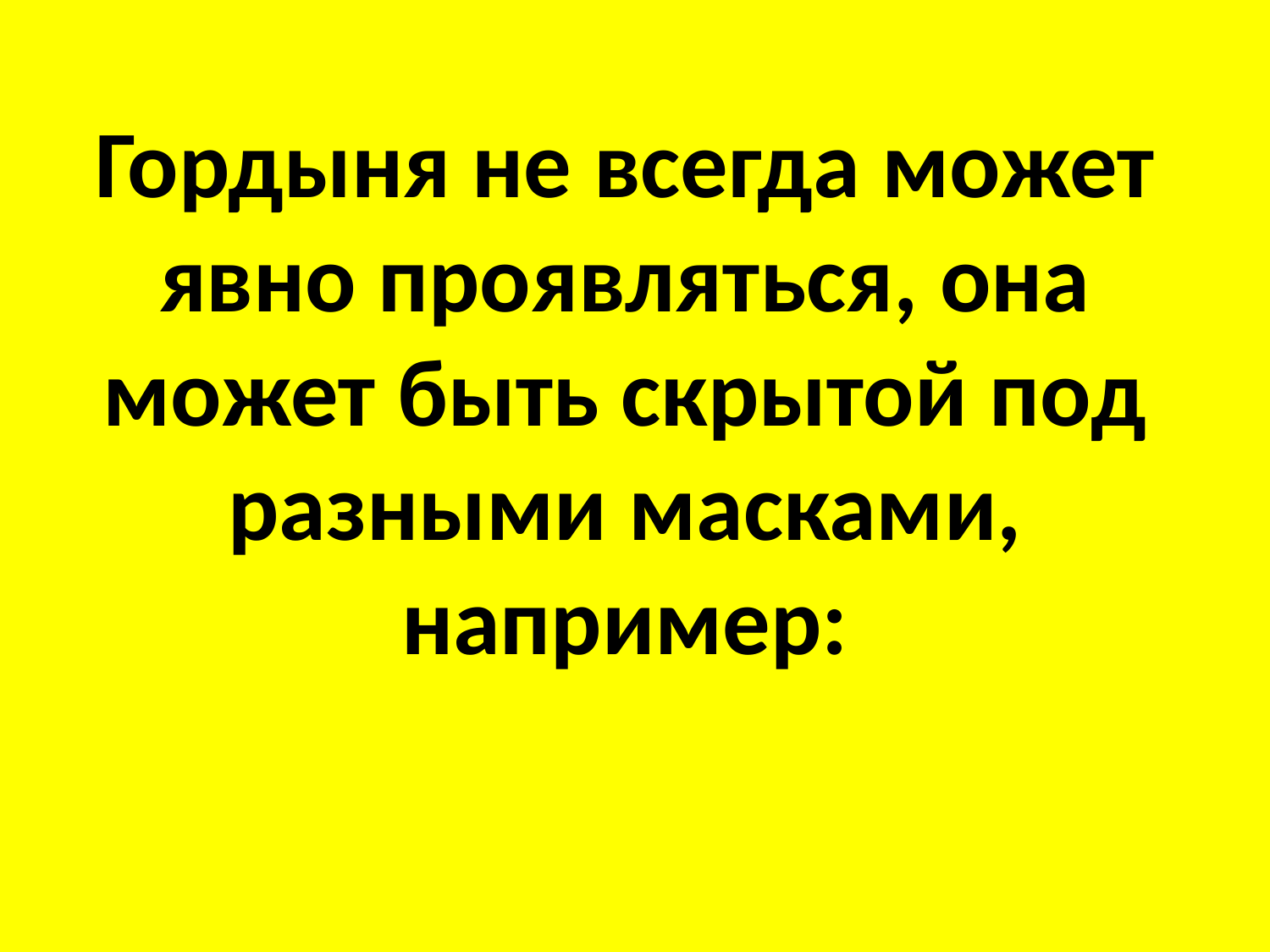

Гордыня не всегда может явно проявляться, она может быть скрытой под разными масками, например:
#